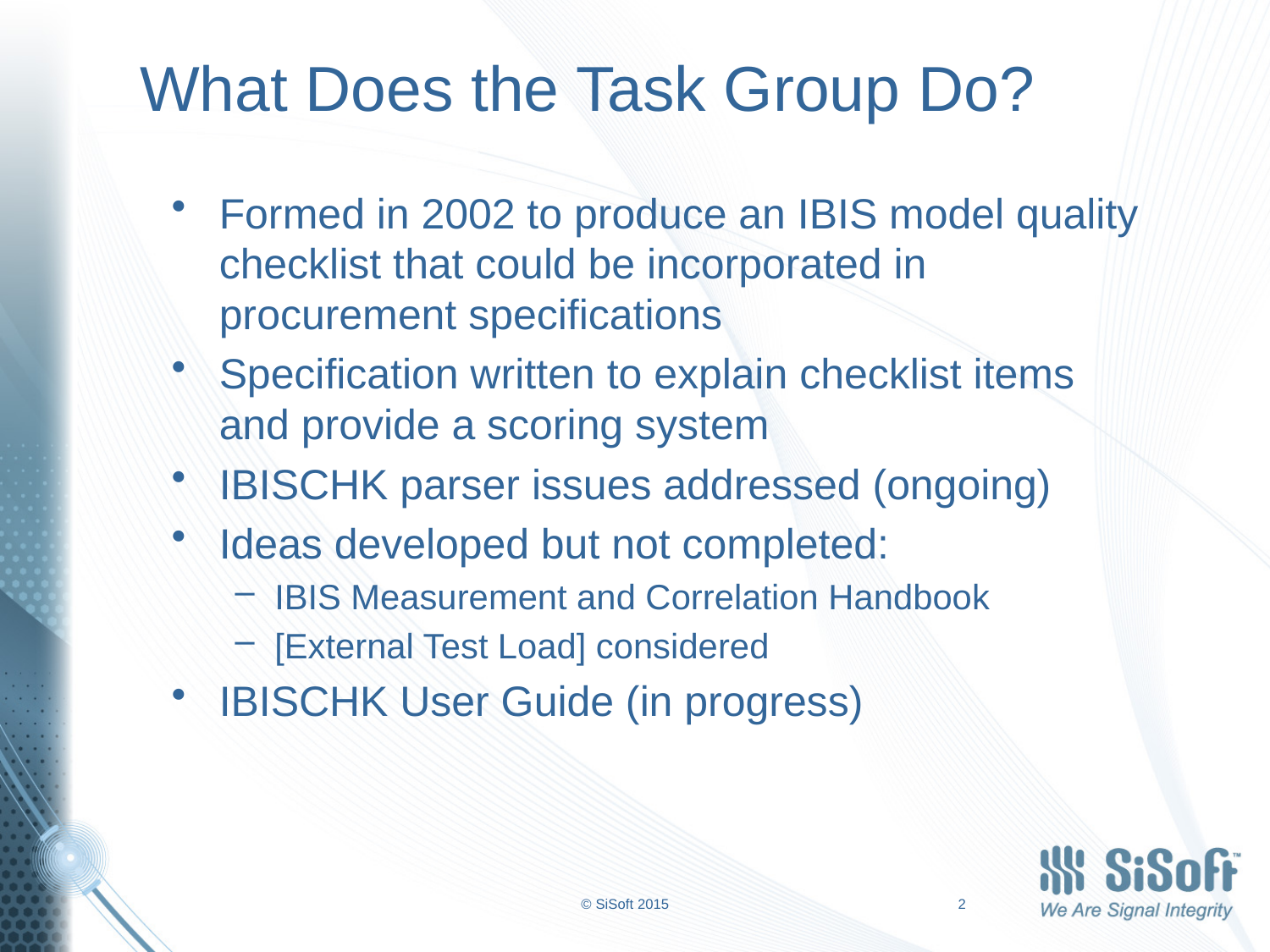

# What Does the Task Group Do?
Formed in 2002 to produce an IBIS model quality checklist that could be incorporated in procurement specifications
Specification written to explain checklist items and provide a scoring system
IBISCHK parser issues addressed (ongoing)
Ideas developed but not completed:
IBIS Measurement and Correlation Handbook
[External Test Load] considered
IBISCHK User Guide (in progress)